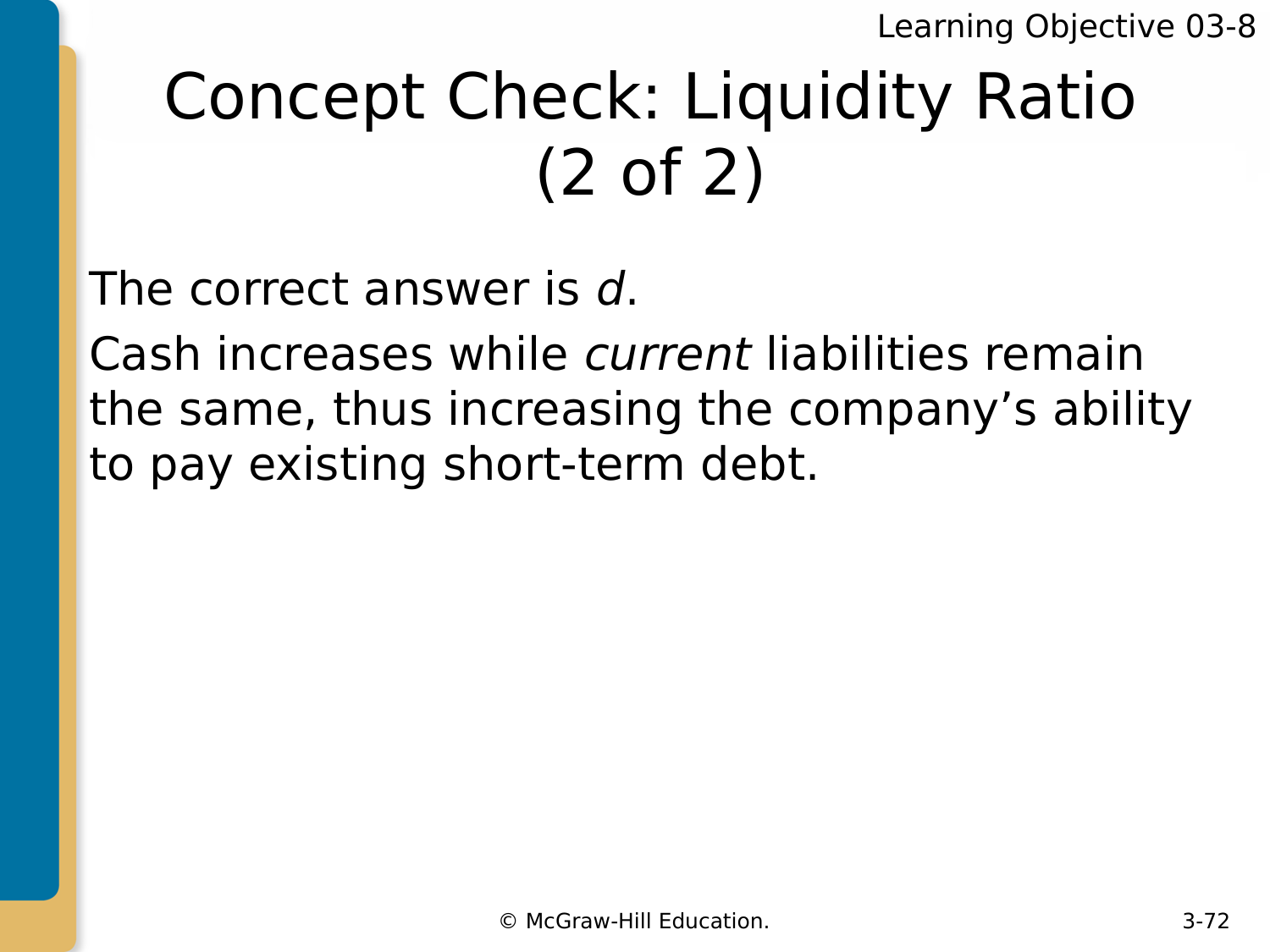

Learning Objective 03-8
# Concept Check: Liquidity Ratio (2 of 2)
The correct answer is d.
Cash increases while current liabilities remain the same, thus increasing the company’s ability to pay existing short-term debt.